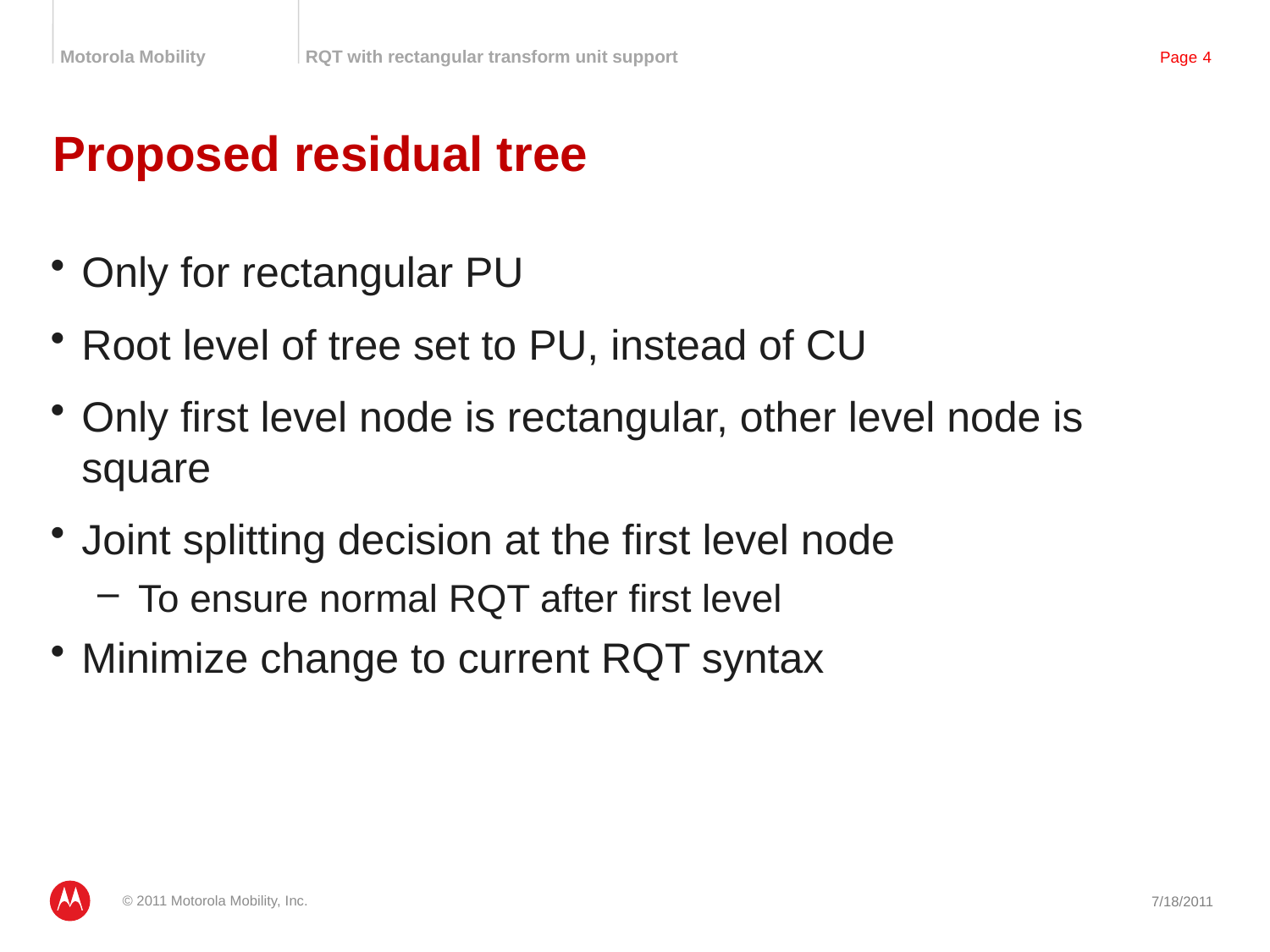

# Proposed residual tree
Only for rectangular PU
Root level of tree set to PU, instead of CU
Only first level node is rectangular, other level node is square
Joint splitting decision at the first level node
To ensure normal RQT after first level
Minimize change to current RQT syntax

© 2011 Motorola Mobility, Inc.
7/18/2011